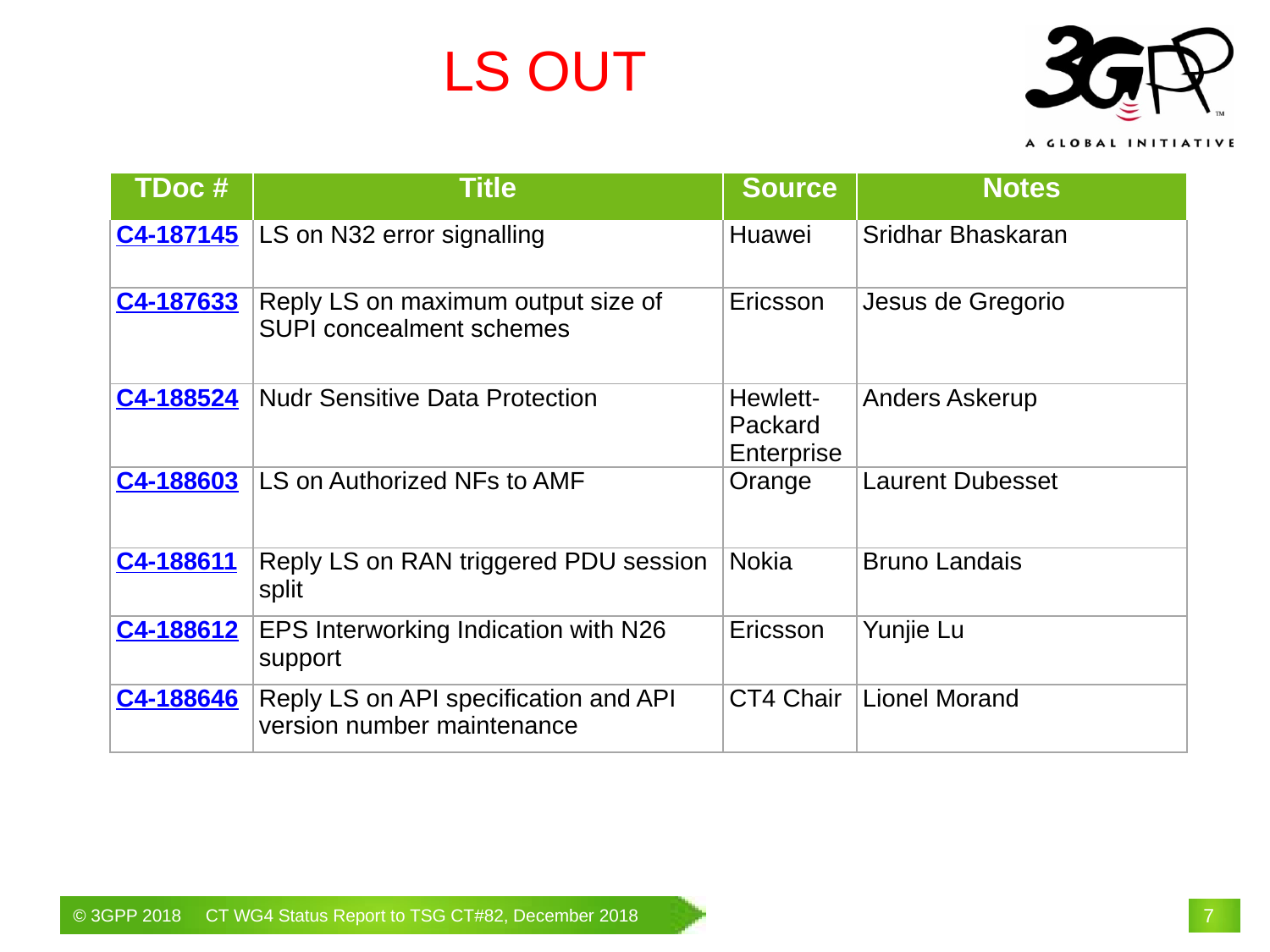

# LS OUT
| TDoc # | Title | Source | Notes |
| --- | --- | --- | --- |
| C4-187145 | LS on N32 error signalling | Huawei | Sridhar Bhaskaran |
| C4-187633 | Reply LS on maximum output size of SUPI concealment schemes | Ericsson | Jesus de Gregorio |
| C4-188524 | Nudr Sensitive Data Protection | Hewlett-Packard Enterprise | Anders Askerup |
| C4-188603 | LS on Authorized NFs to AMF | Orange | Laurent Dubesset |
| C4-188611 | Reply LS on RAN triggered PDU session split | Nokia | Bruno Landais |
| C4-188612 | EPS Interworking Indication with N26 support | Ericsson | Yunjie Lu |
| C4-188646 | Reply LS on API specification and API version number maintenance | CT4 Chair | Lionel Morand |